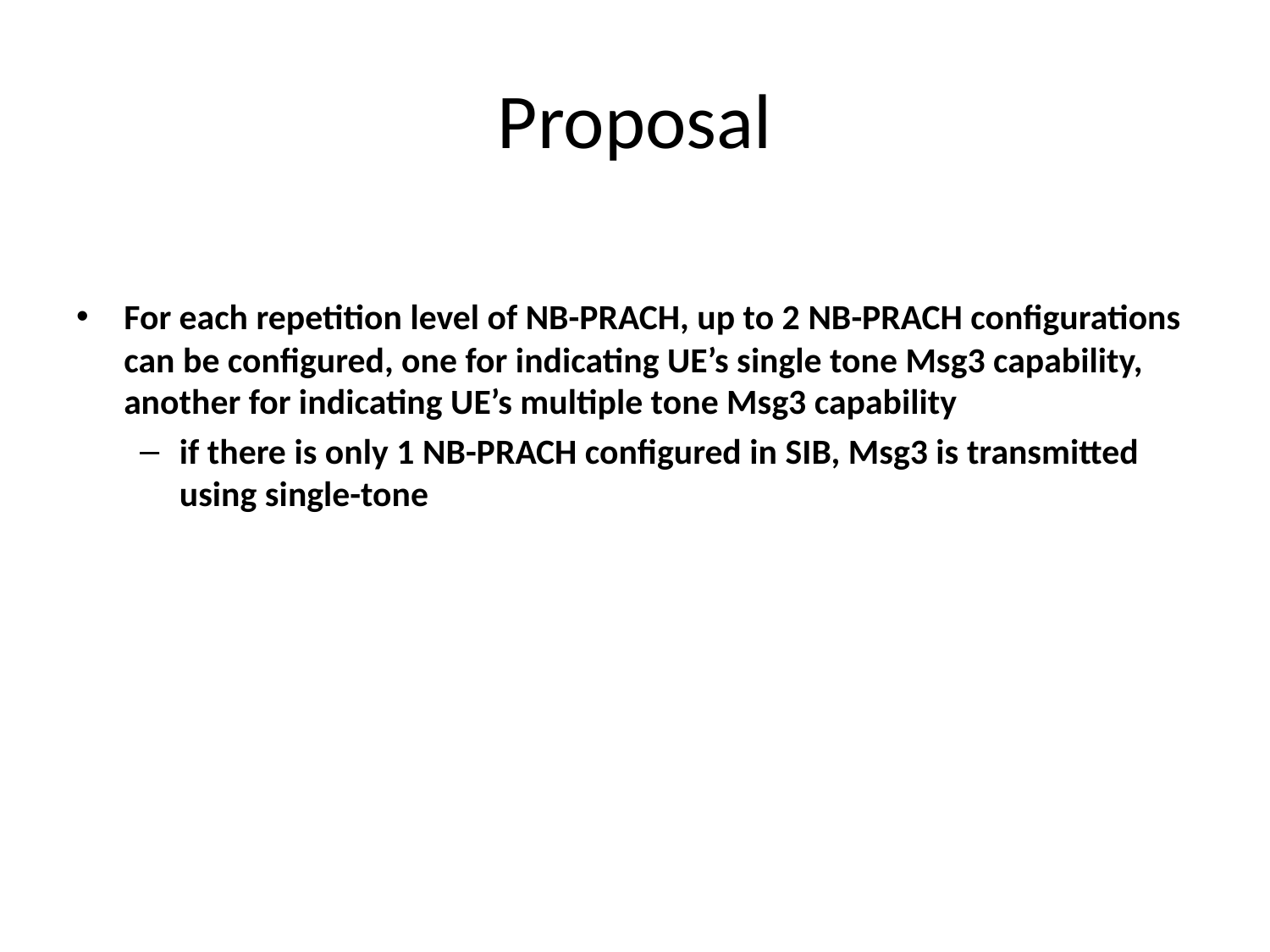

# Proposal

For each repetition level of NB-PRACH, up to 2 NB-PRACH configurations can be configured, one for indicating UE’s single tone Msg3 capability, another for indicating UE’s multiple tone Msg3 capability
if there is only 1 NB-PRACH configured in SIB, Msg3 is transmitted using single-tone